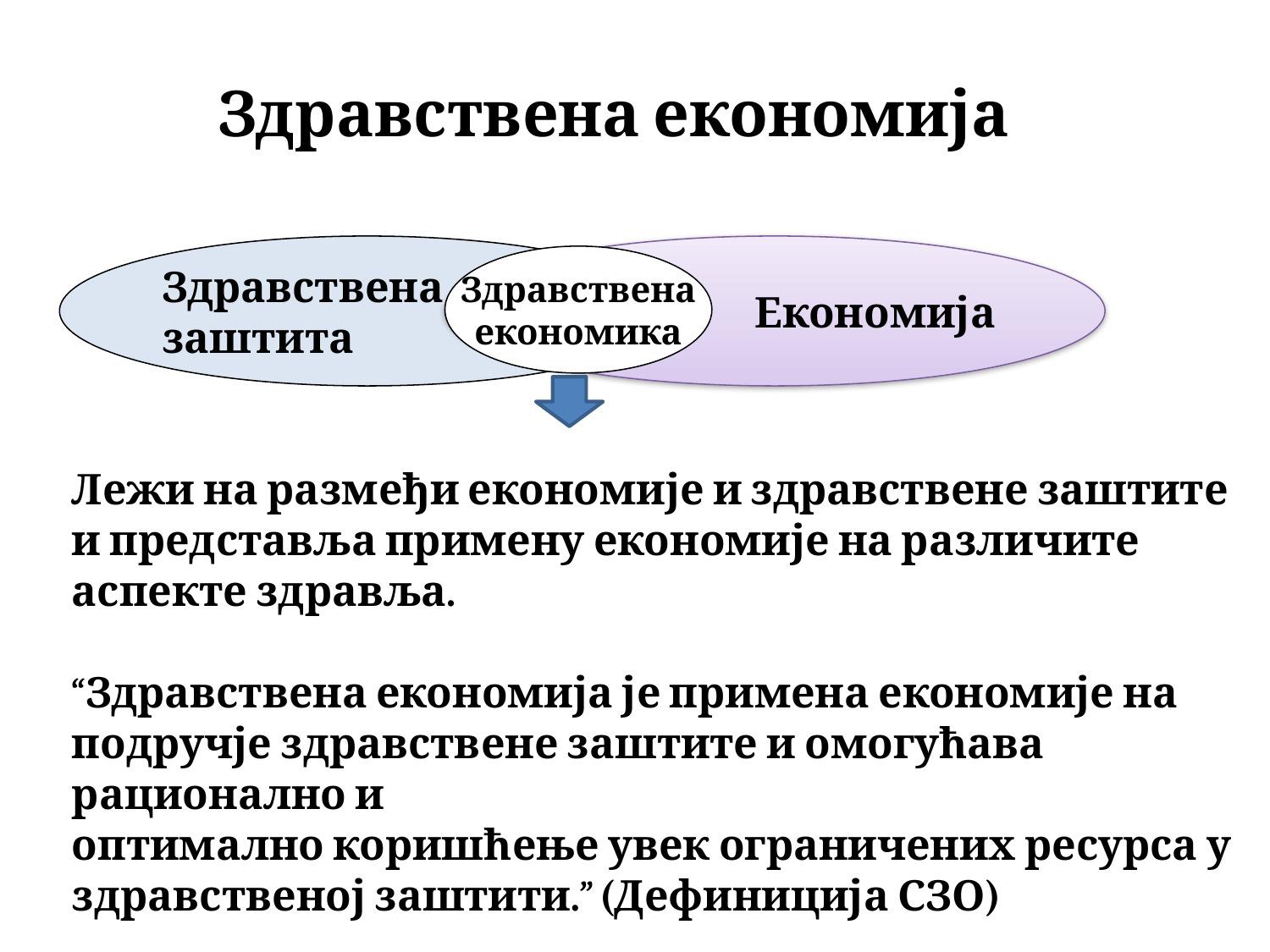

# Здравствена економија
Здравствена
заштита
Економија
Здравствена
економика

Лежи на размеђи економије и здравствене заштите и представља примену економије на различите аспекте здравља.

“Здравствена економија је примена економије на подручје здравствене заштите и омогућава рационално и
оптимално коришћење увек ограничених ресурса у
здравственој заштити.” (Дефиниција СЗО)